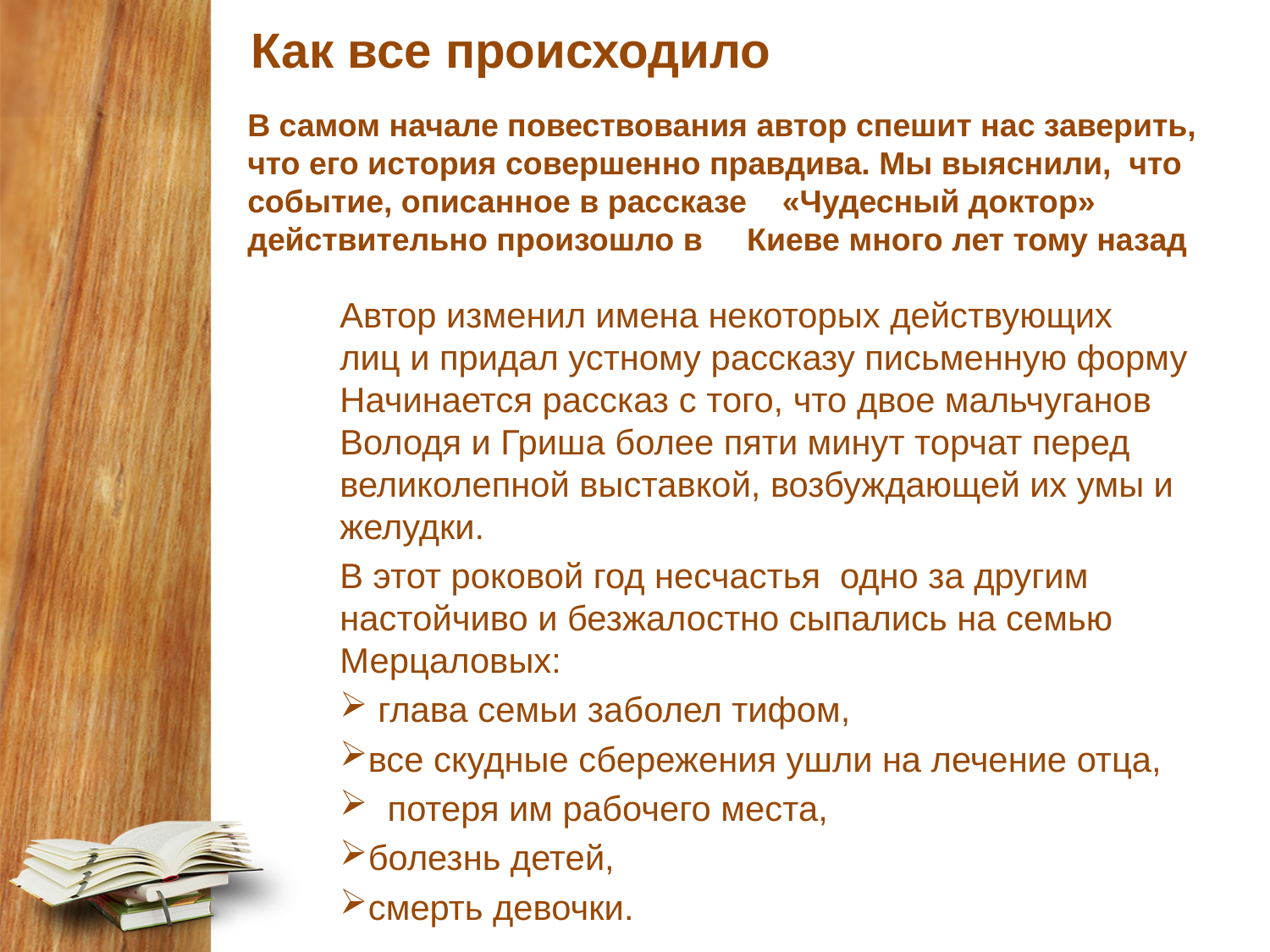

# Как все происходило
В самом начале повествования автор спешит нас заверить, что его история совершенно правдива. Мы выяснили,  что событие, описанное в рассказе    «Чудесный доктор»        действительно произошло в     Киеве много лет тому назад
Автор изменил имена некоторых действующих     лиц и придал устному рассказу письменную форму Начинается рассказ с того, что двое мальчуганов  Володя и Гриша более пяти минут торчат перед  великолепной выставкой, возбуждающей их умы и желудки.
В этот роковой год несчастья  одно за другим      настойчиво и безжалостно сыпались на семью    Мерцаловых:
 глава семьи заболел тифом,
все скудные сбережения ушли на лечение отца,
  потеря им рабочего места,
болезнь детей,
смерть девочки.
.